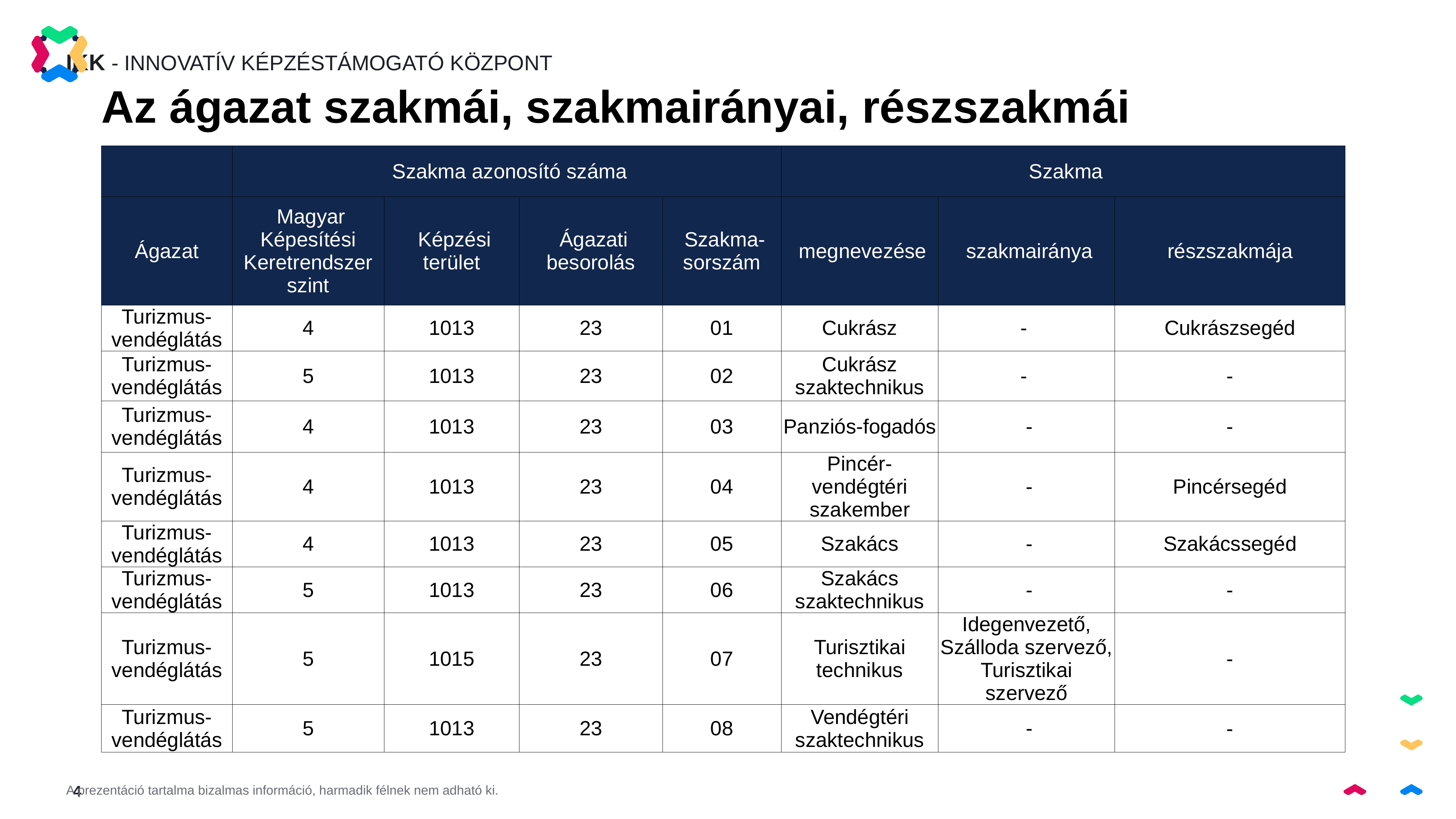

Az ágazat szakmái, szakmairányai, részszakmái
|  | Szakma azonosító száma |  |  |  | Szakma |  |  |
| --- | --- | --- | --- | --- | --- | --- | --- |
| Ágazat | Magyar Képesítési Keretrendszer szint | Képzési terület | Ágazati besorolás | Szakma-sorszám | megnevezése | szakmairánya | részszakmája |
| Turizmus-vendéglátás | 4 | 1013 | 23 | 01 | Cukrász | - | Cukrászsegéd |
| Turizmus-vendéglátás | 5 | 1013 | 23 | 02 | Cukrász szaktechnikus | - | - |
| Turizmus-vendéglátás | 4 | 1013 | 23 | 03 | Panziós-fogadós | - | - |
| Turizmus-vendéglátás | 4 | 1013 | 23 | 04 | Pincér-vendégtéri szakember | - | Pincérsegéd |
| Turizmus-vendéglátás | 4 | 1013 | 23 | 05 | Szakács | - | Szakácssegéd |
| Turizmus-vendéglátás | 5 | 1013 | 23 | 06 | Szakács szaktechnikus | - | - |
| Turizmus-vendéglátás | 5 | 1015 | 23 | 07 | Turisztikai technikus | Idegenvezető, Szálloda szervező, Turisztikai szervező | - |
| Turizmus-vendéglátás | 5 | 1013 | 23 | 08 | Vendégtéri szaktechnikus | - | - |